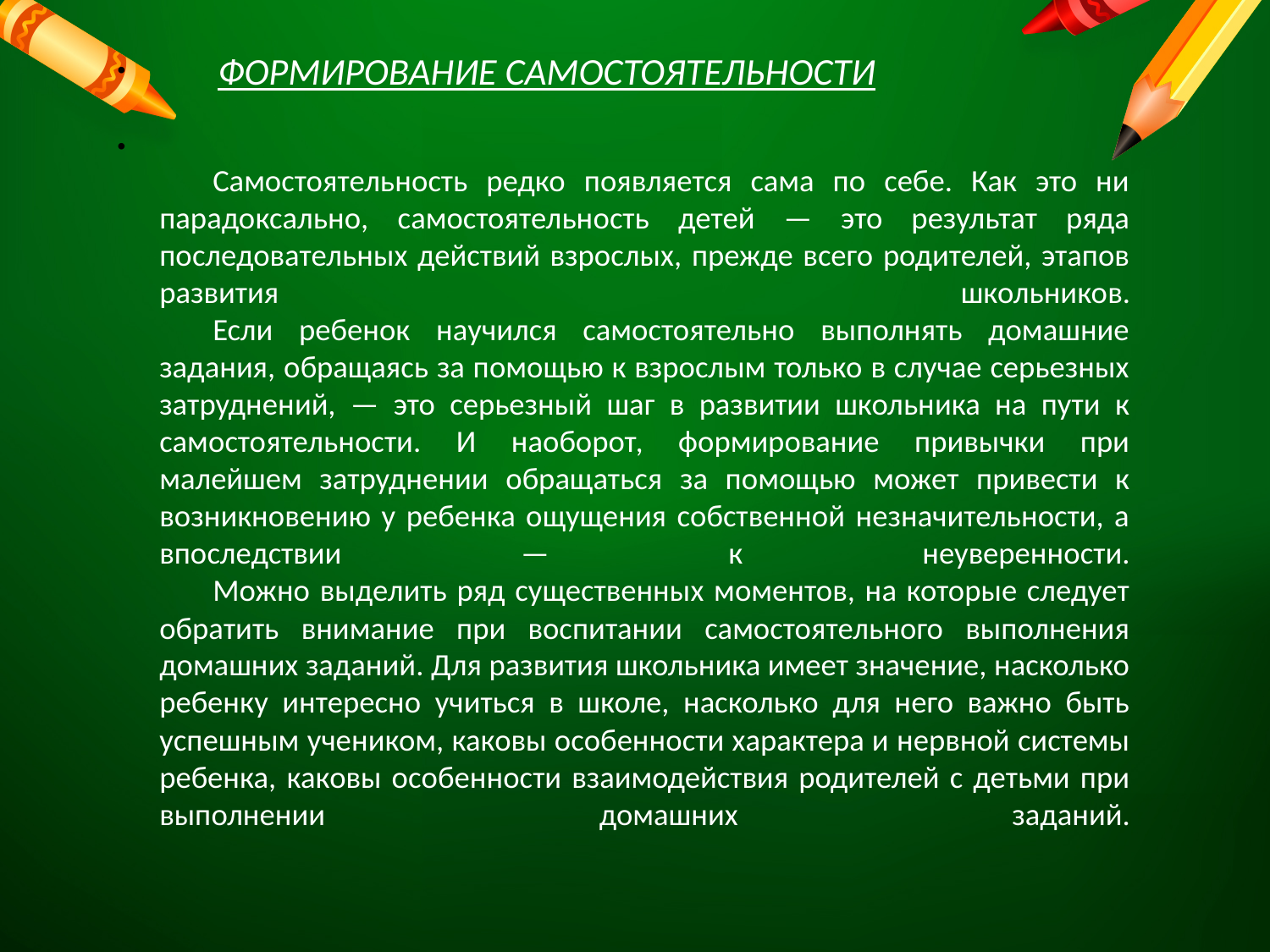

#
		 ФОРМИРОВАНИЕ САМОСТОЯТЕЛЬНОСТИ

	Самостоятельность редко появляется сама по себе. Как это ни парадоксально, самостоятельность детей — это результат ряда последовательных действий взрослых, прежде всего родителей, этапов развития школьников.
	Если ребенок научился самостоятельно выполнять домашние задания, обращаясь за помощью к взрослым только в случае серьезных затруднений, — это серьезный шаг в развитии школьника на пути к самостоятельности. И наоборот, формирование привычки при малейшем затруднении обращаться за помощью может привести к возникновению у ребенка ощущения собственной незначительности, а впоследствии — к неуверенности.
	Можно выделить ряд существенных моментов, на которые следует обратить внимание при воспитании самостоятельного выполнения домашних заданий. Для развития школьника имеет значение, насколько ребенку интересно учиться в школе, насколько для него важно быть успешным учеником, каковы особенности характера и нервной системы ребенка, каковы особенности взаимодействия родителей с детьми при выполнении домашних заданий.